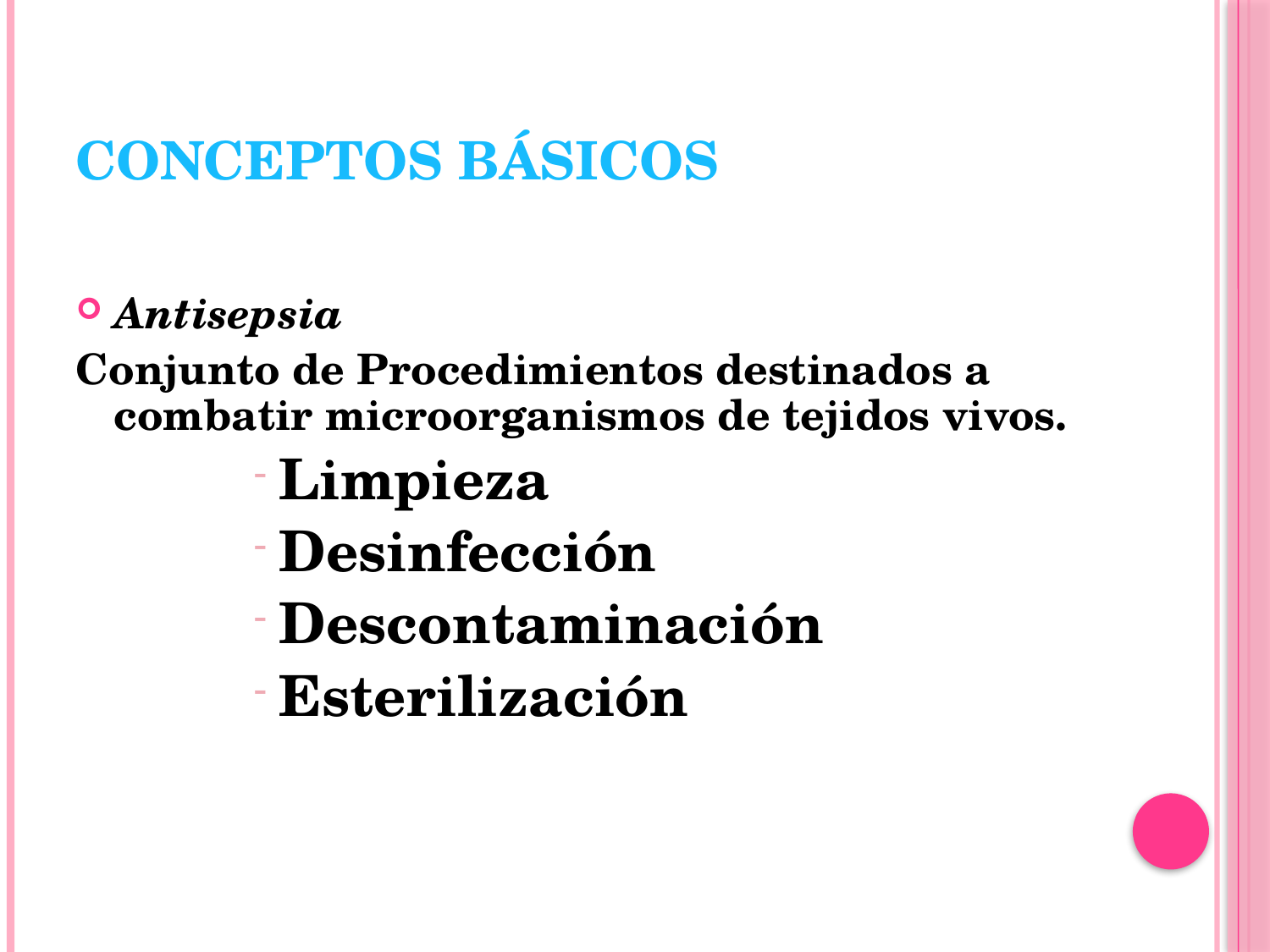

# Conceptos básicos
Antisepsia
Conjunto de Procedimientos destinados a combatir microorganismos de tejidos vivos.
Limpieza
Desinfección
Descontaminación
Esterilización